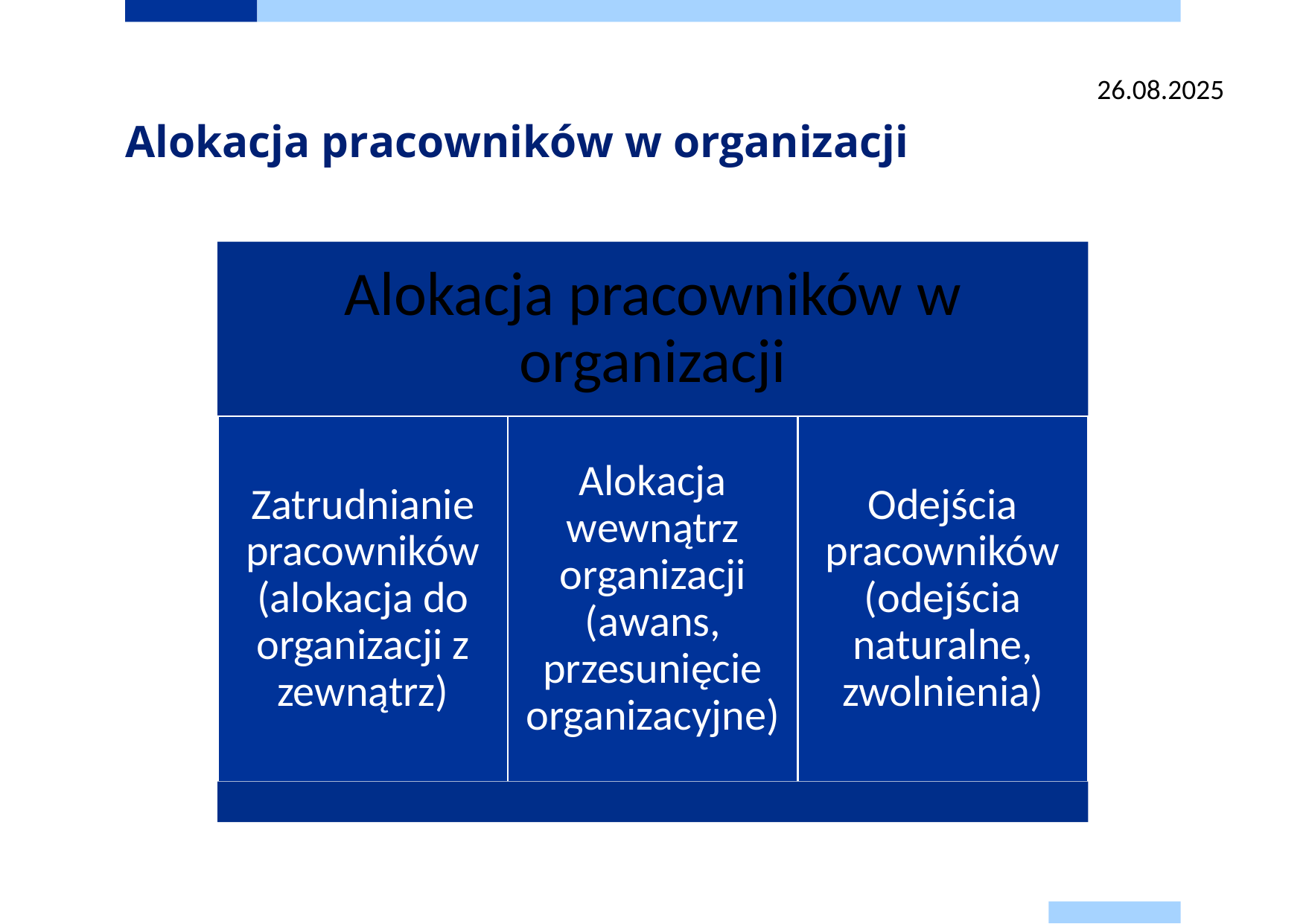

26.08.2025
# Alokacja pracowników w organizacji
Alokacja pracowników w organizacji
Zatrudnianie pracowników (alokacja do organizacji z zewnątrz)
Alokacja wewnątrz organizacji (awans, przesunięcie organizacyjne)
Odejścia pracowników (odejścia naturalne, zwolnienia)